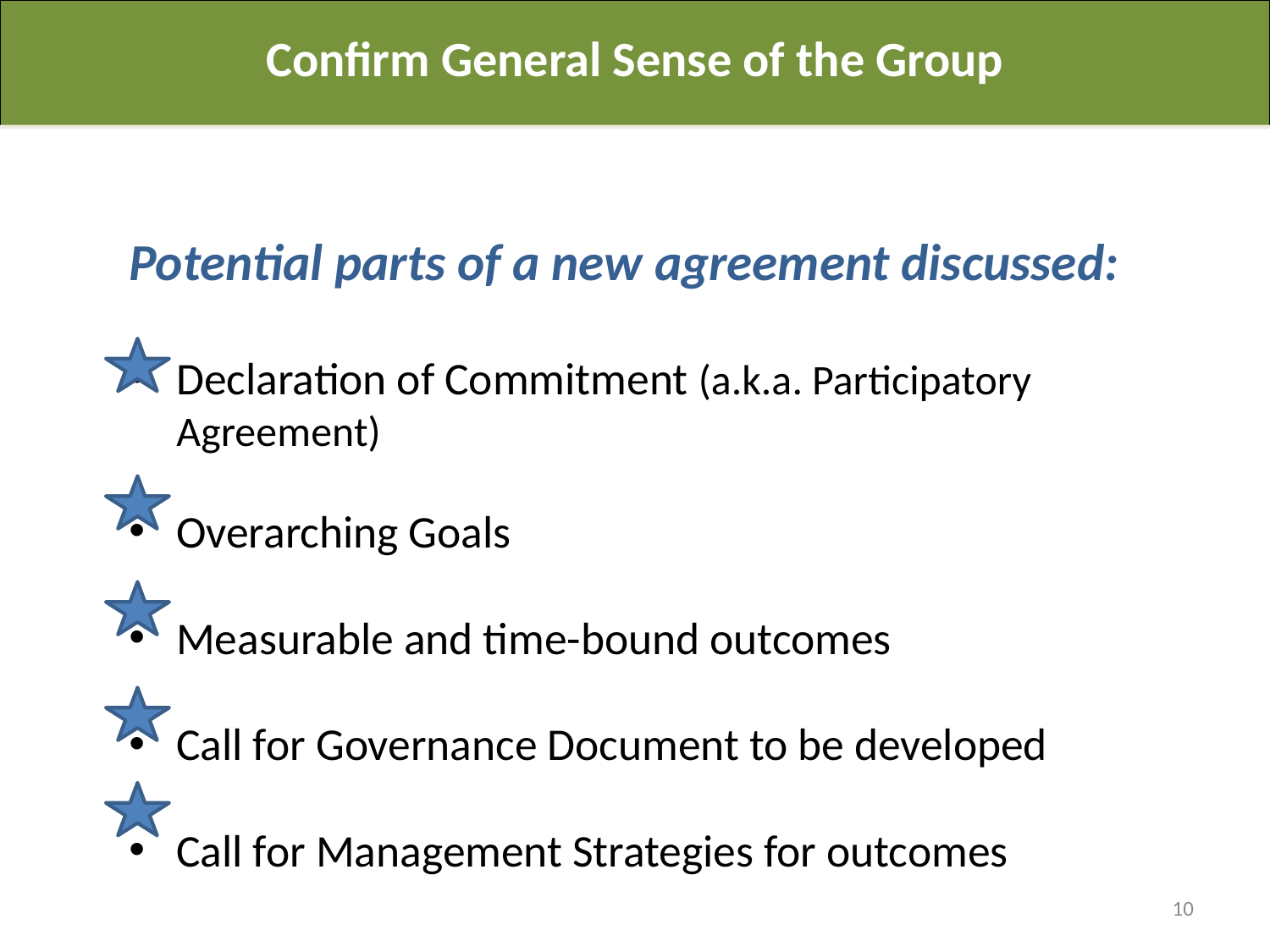

Confirm General Sense of the Group
Potential parts of a new agreement discussed:

Declaration of Commitment (a.k.a. Participatory Agreement)

Overarching Goals

Measurable and time-bound outcomes

Call for Governance Document to be developed

Call for Management Strategies for outcomes

10